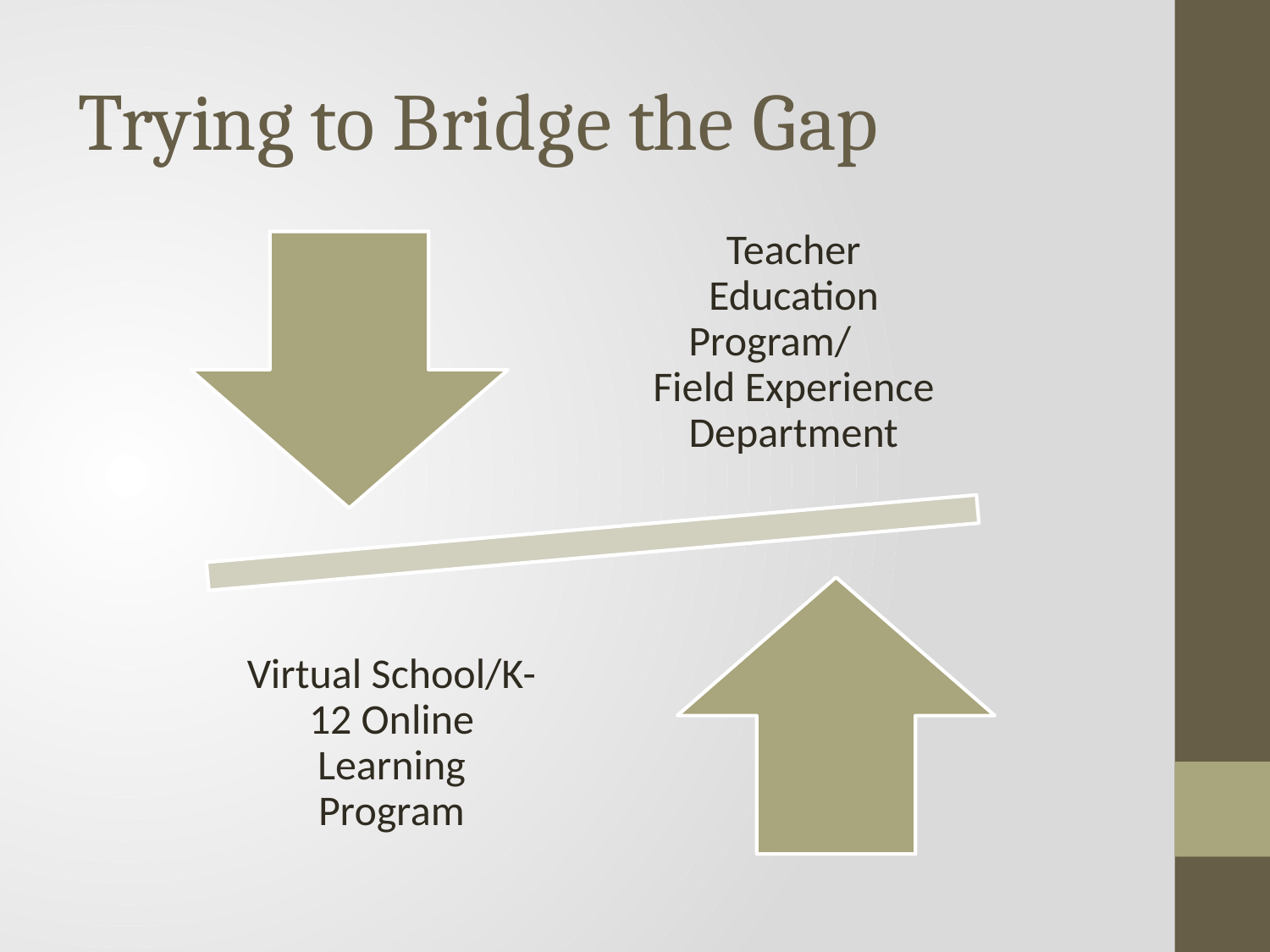

# Trying to Bridge the Gap
Teacher Education Program/      Field Experience Department
Virtual School/K-12 Online Learning Program